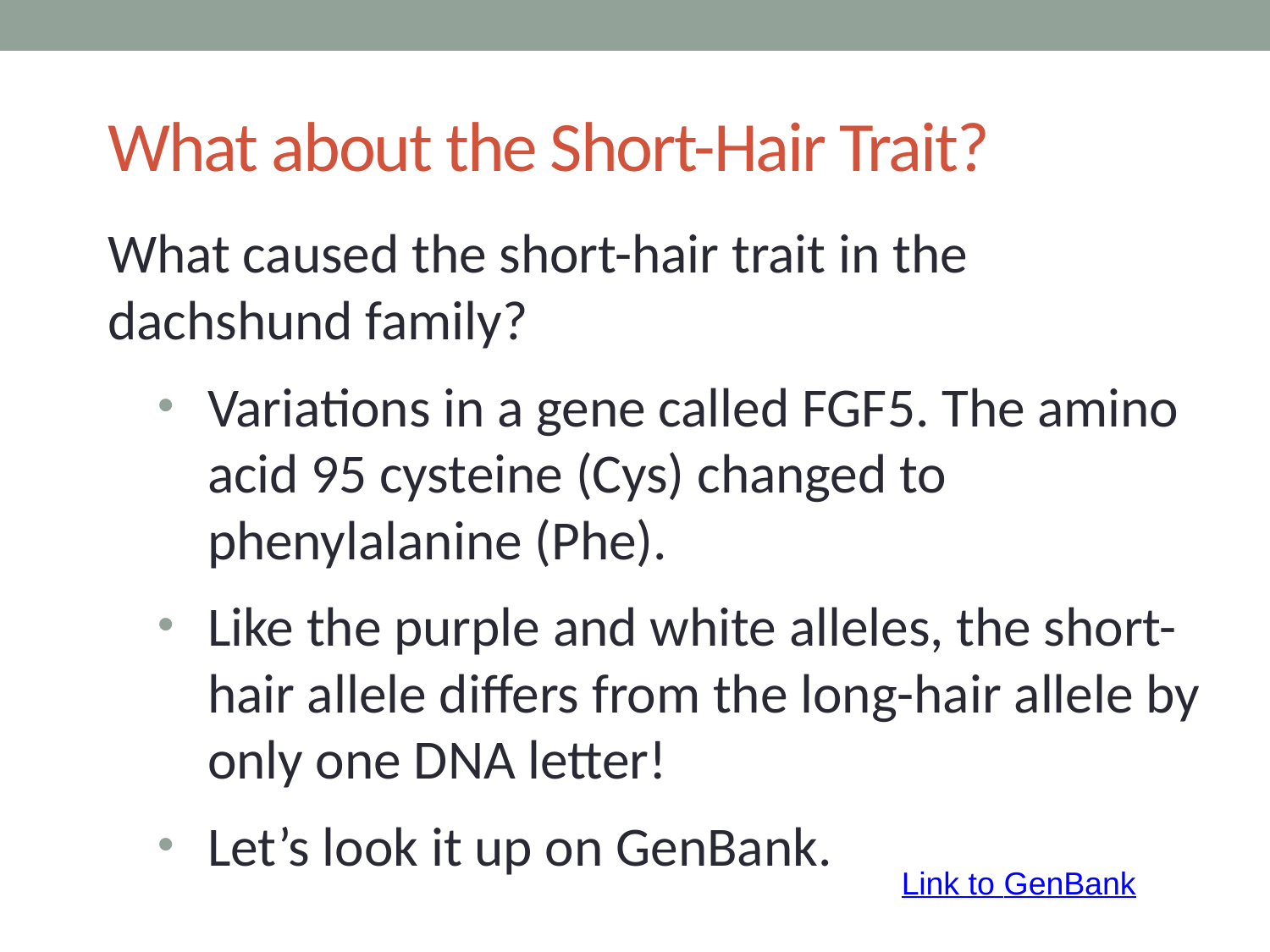

# What about the Short-Hair Trait?
What caused the short-hair trait in the dachshund family?
Variations in a gene called FGF5. The amino acid 95 cysteine (Cys) changed to phenylalanine (Phe).
Like the purple and white alleles, the short-hair allele differs from the long-hair allele by only one DNA letter!
Let’s look it up on GenBank.
Link to GenBank